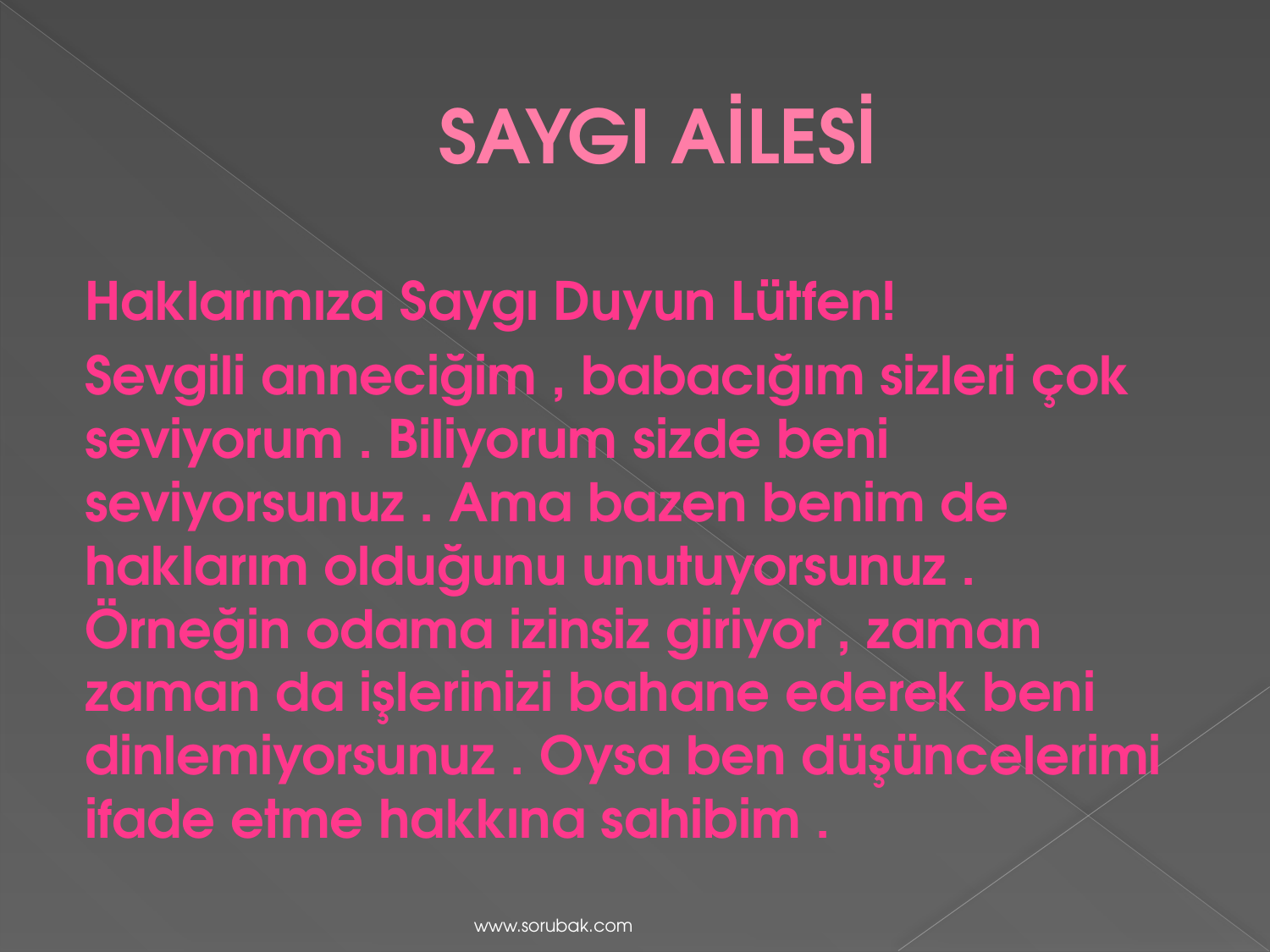

# SAYGI AİLESİ
Haklarımıza Saygı Duyun Lütfen!
Sevgili anneciğim , babacığım sizleri çok seviyorum . Biliyorum sizde beni seviyorsunuz . Ama bazen benim de haklarım olduğunu unutuyorsunuz . Örneğin odama izinsiz giriyor , zaman zaman da işlerinizi bahane ederek beni dinlemiyorsunuz . Oysa ben düşüncelerimi ifade etme hakkına sahibim .

www.sorubak.com